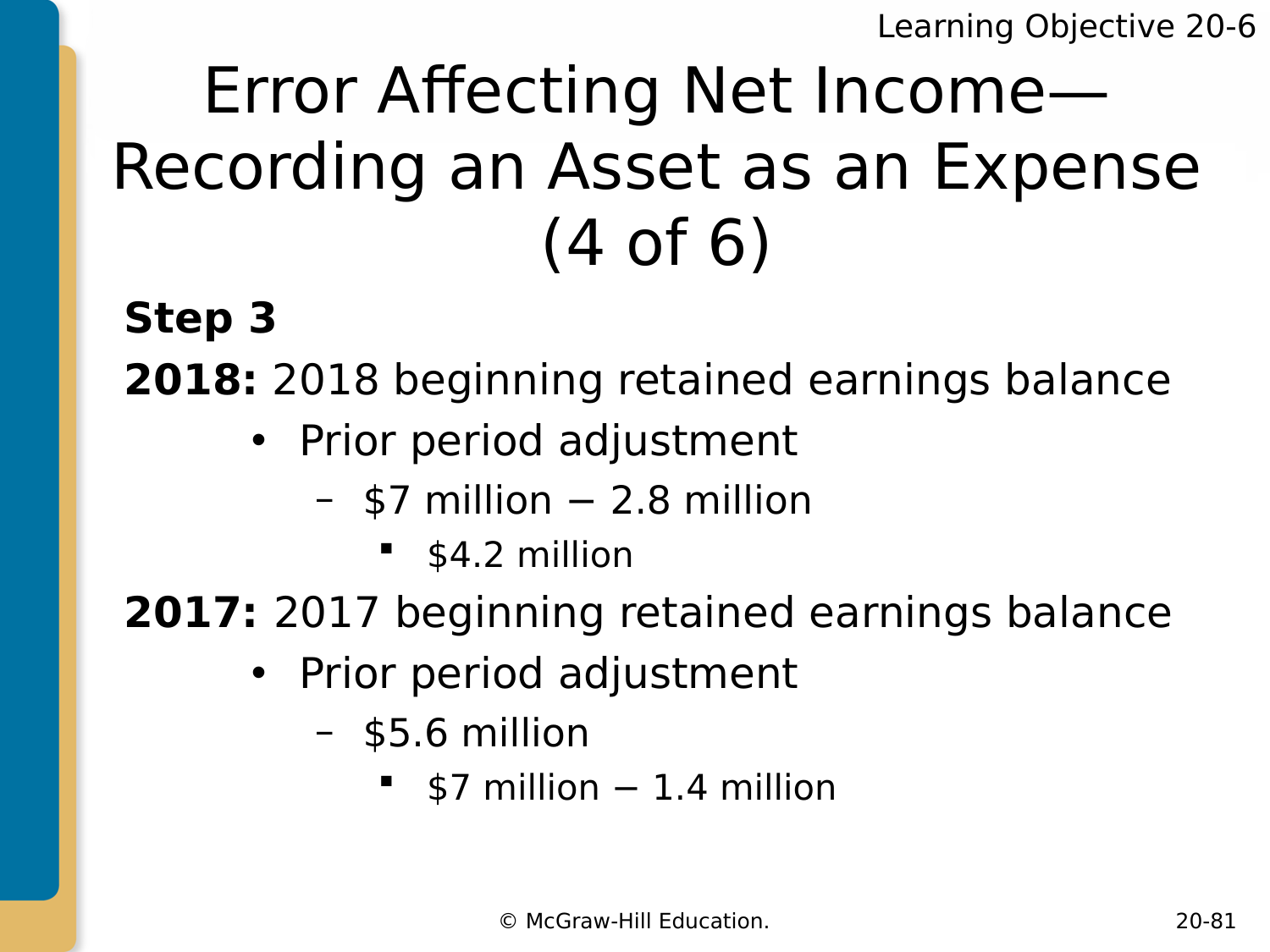

Learning Objective 20-6
# Error Affecting Net Income—Recording an Asset as an Expense (4 of 6)
Step 3
2018: 2018 beginning retained earnings balance
Prior period adjustment
$7 million − 2.8 million
$4.2 million
2017: 2017 beginning retained earnings balance
Prior period adjustment
$5.6 million
$7 million − 1.4 million